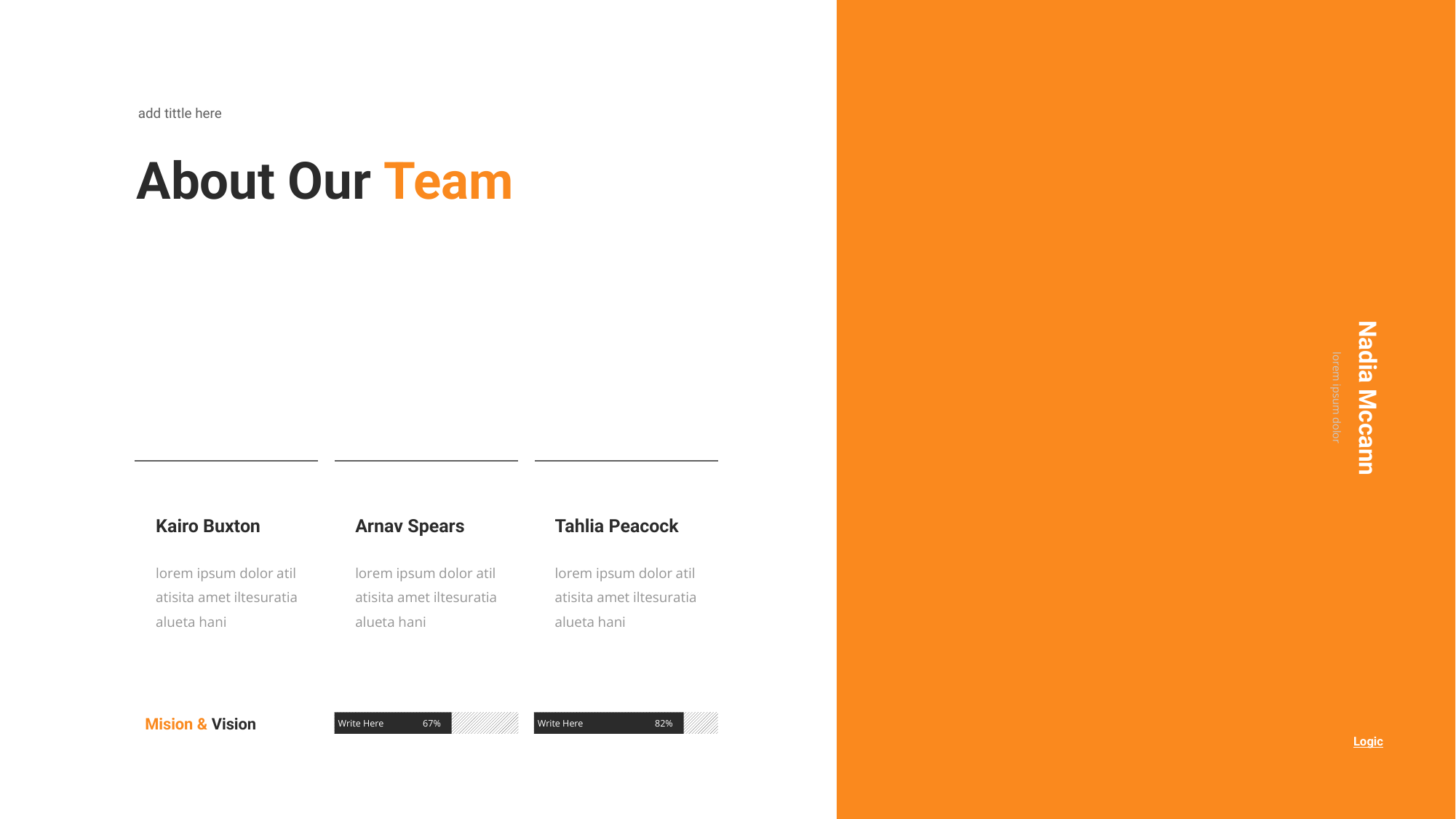

add tittle here
About Our Team

Nadia Mccann
lorem ipsum dolor
Kairo Buxton
lorem ipsum dolor atil atisita amet iltesuratia alueta hani
Arnav Spears
Tahlia Peacock
lorem ipsum dolor atil atisita amet iltesuratia alueta hani
lorem ipsum dolor atil atisita amet iltesuratia alueta hani
Mision & Vision
67%

Write Here

82%
Write Here
Logic